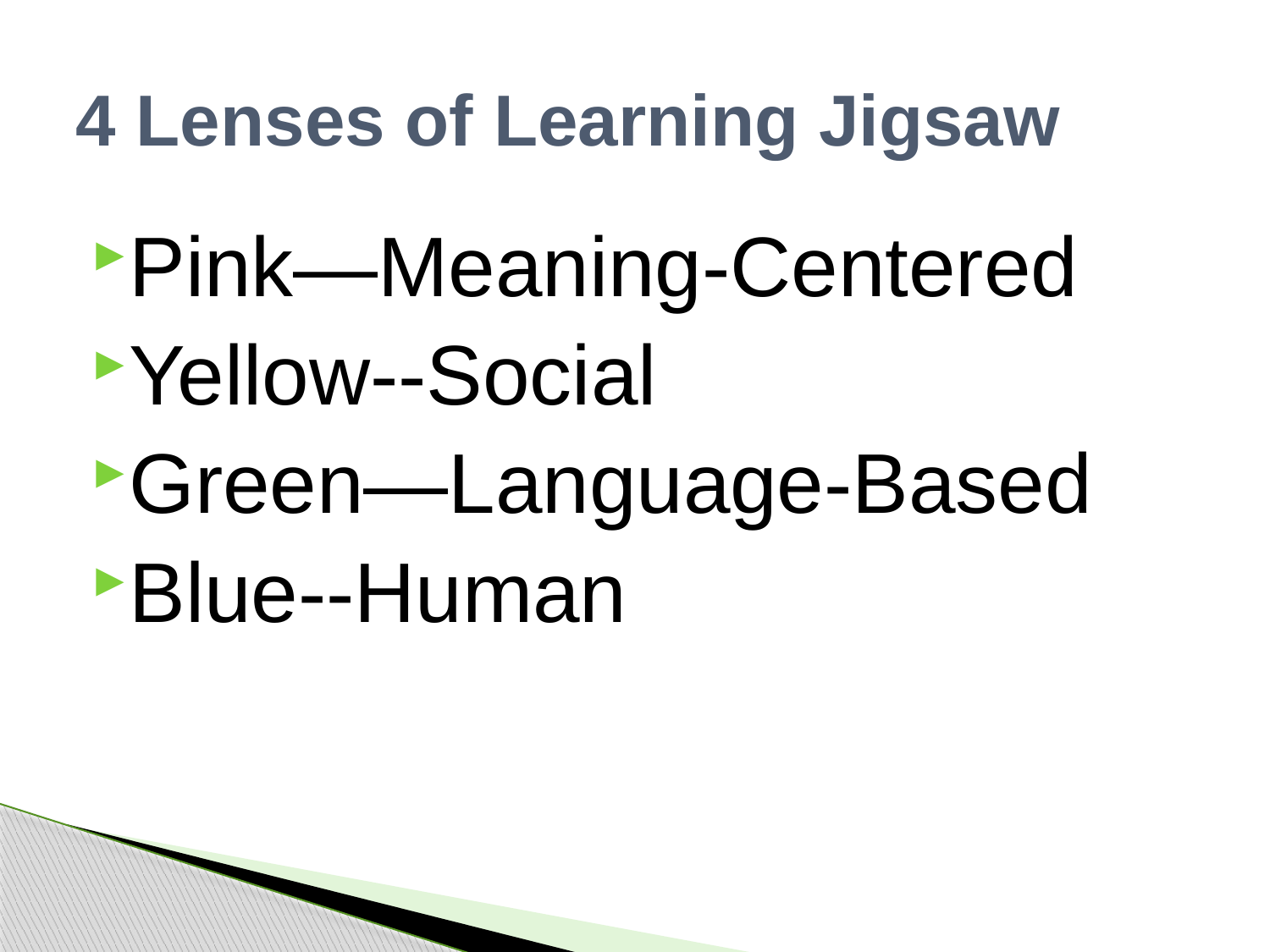

# 4 Lenses of Learning Jigsaw
Pink—Meaning-Centered
Yellow--Social
Green—Language-Based
Blue--Human